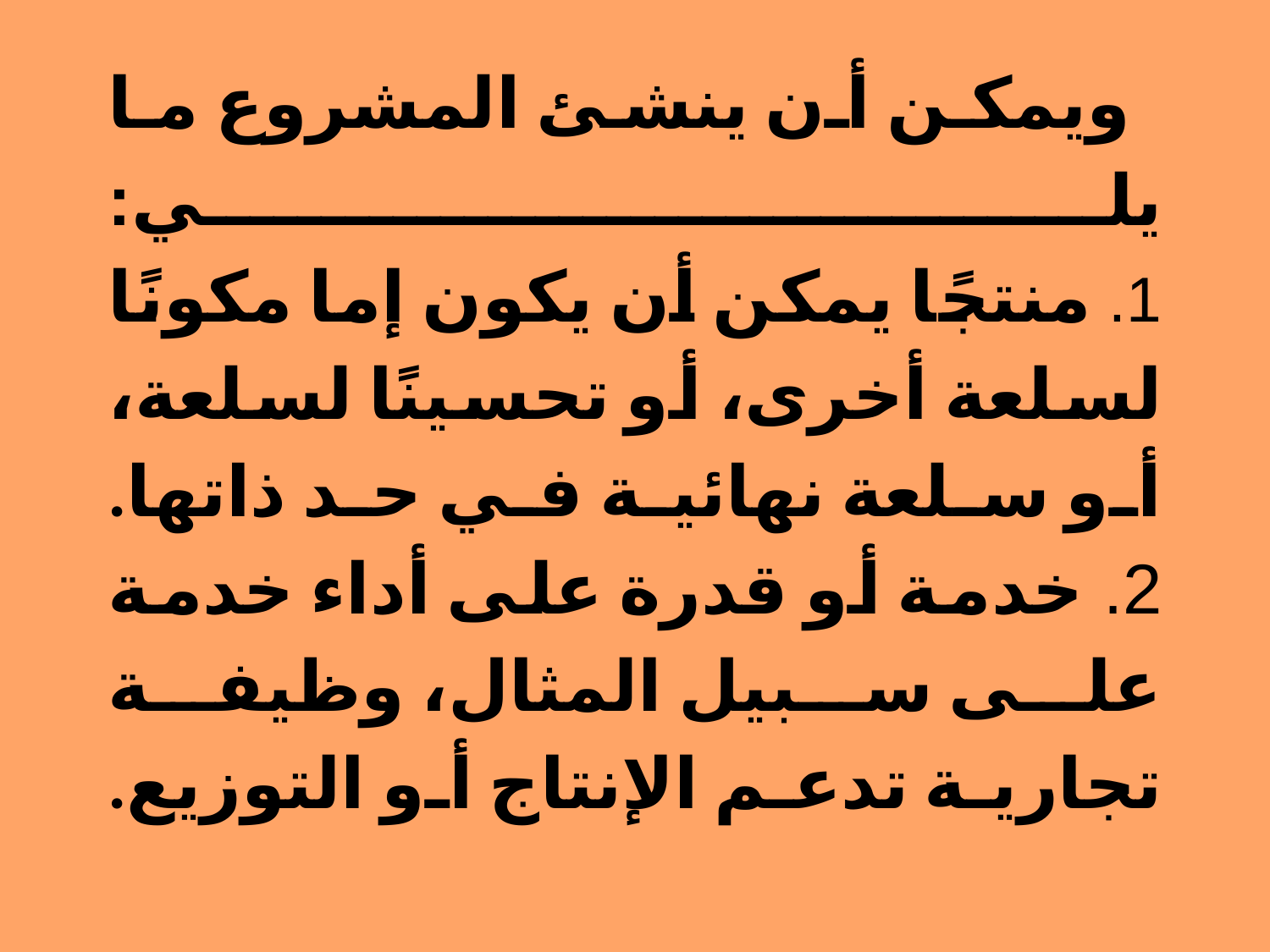

# ويمكن أن ينشئ المشروع ما يلي: 1. منتجًا يمكن أن يكون إما مكونًا لسلعة أخرى، أو تحسينًا لسلعة، أو سلعة نهائية في حد ذاتها. 2. خدمة أو قدرة على أداء خدمة على سبيل المثال، وظيفة تجارية تدعم الإنتاج أو التوزيع.